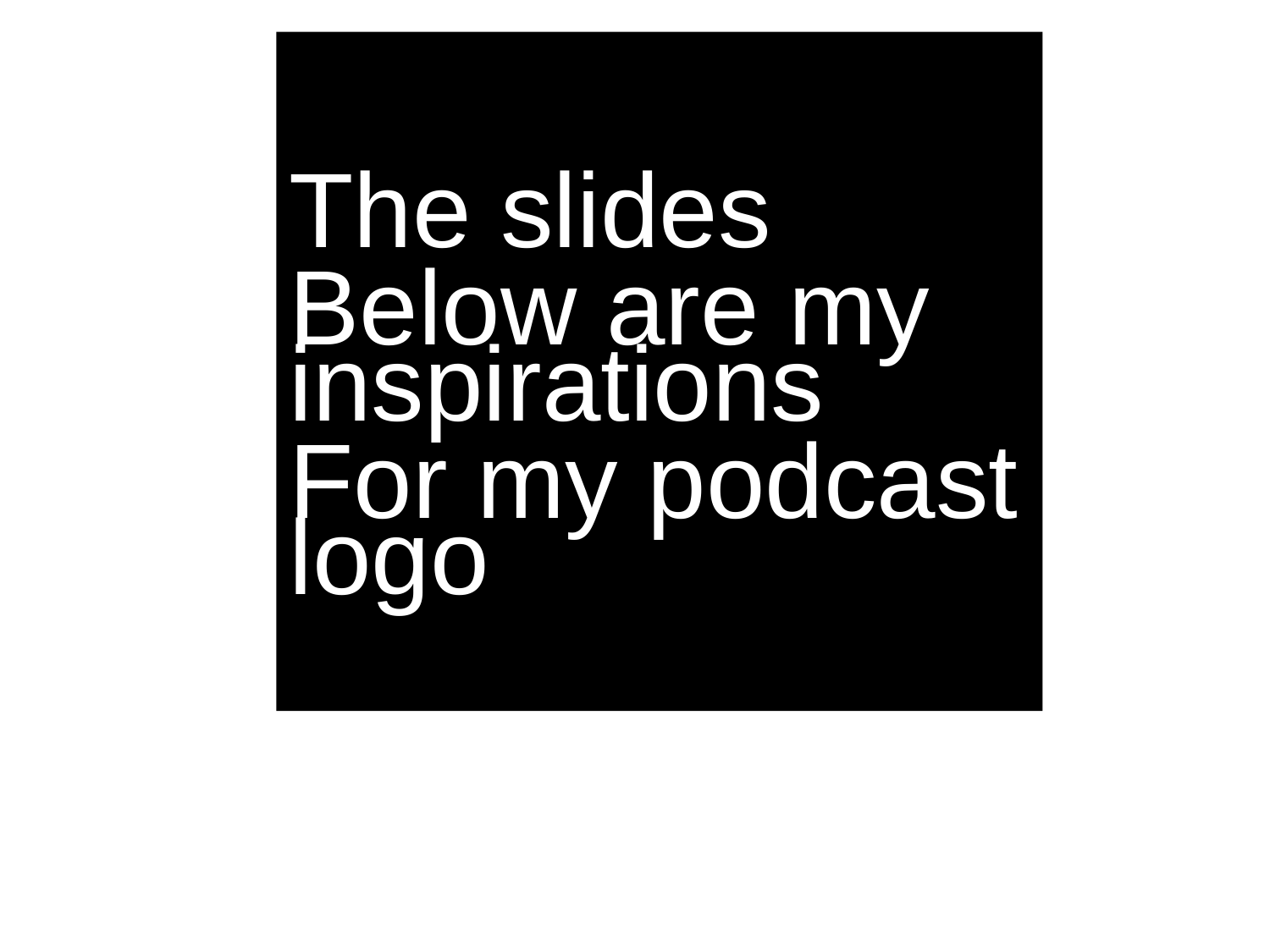

The slides
Below are my inspirations
For my podcast logo